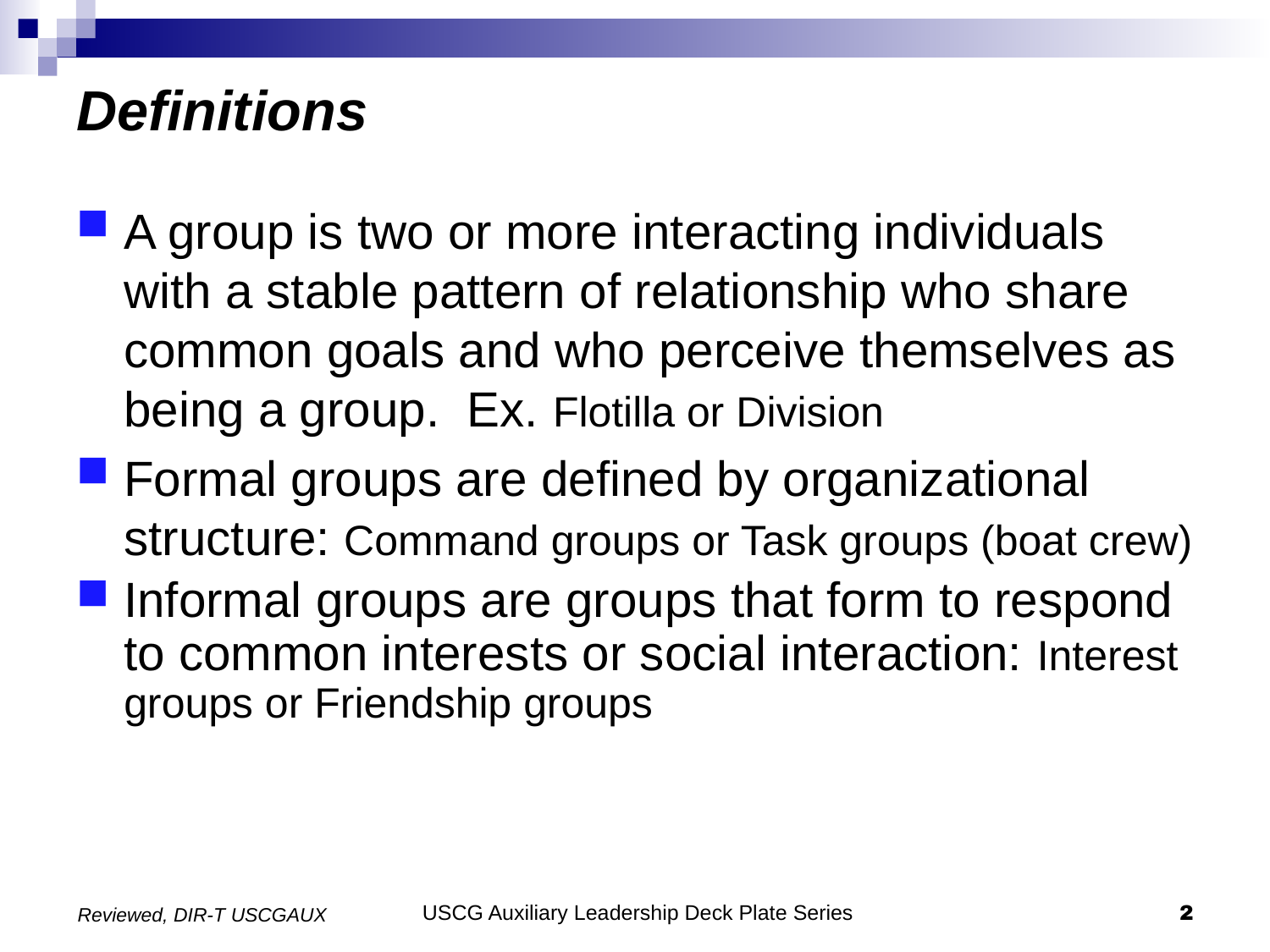

# Definitions
A group is two or more interacting individuals with a stable pattern of relationship who share common goals and who perceive themselves as being a group.  Ex. Flotilla or Division
Formal groups are defined by organizational structure: Command groups or Task groups (boat crew)
Informal groups are groups that form to respond to common interests or social interaction: Interest groups or Friendship groups

2
Reviewed, DIR-T USCGAUX
USCG Auxiliary Leadership Deck Plate Series